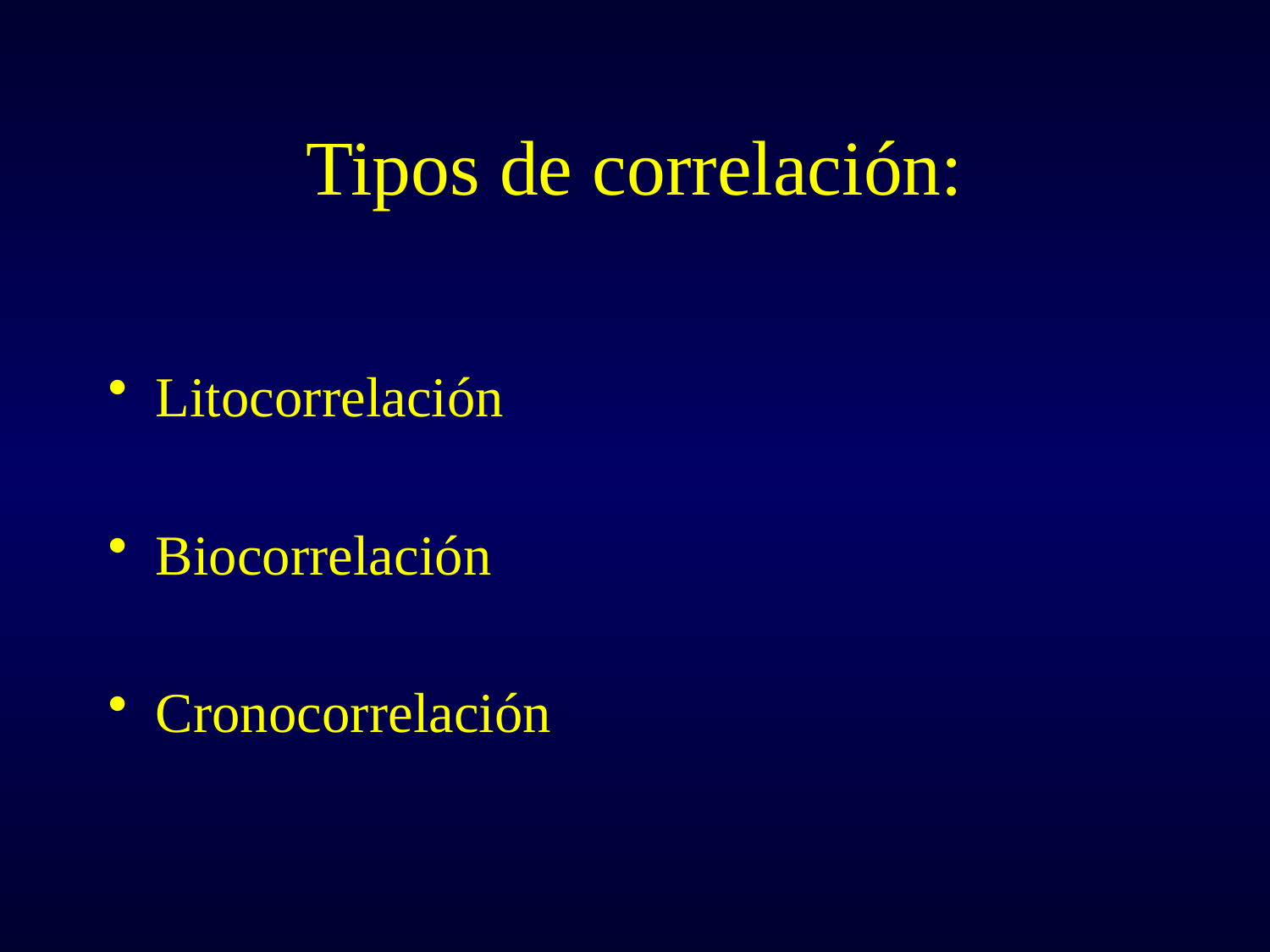

# Tipos de correlación:

Litocorrelación

Biocorrelación

Cronocorrelación